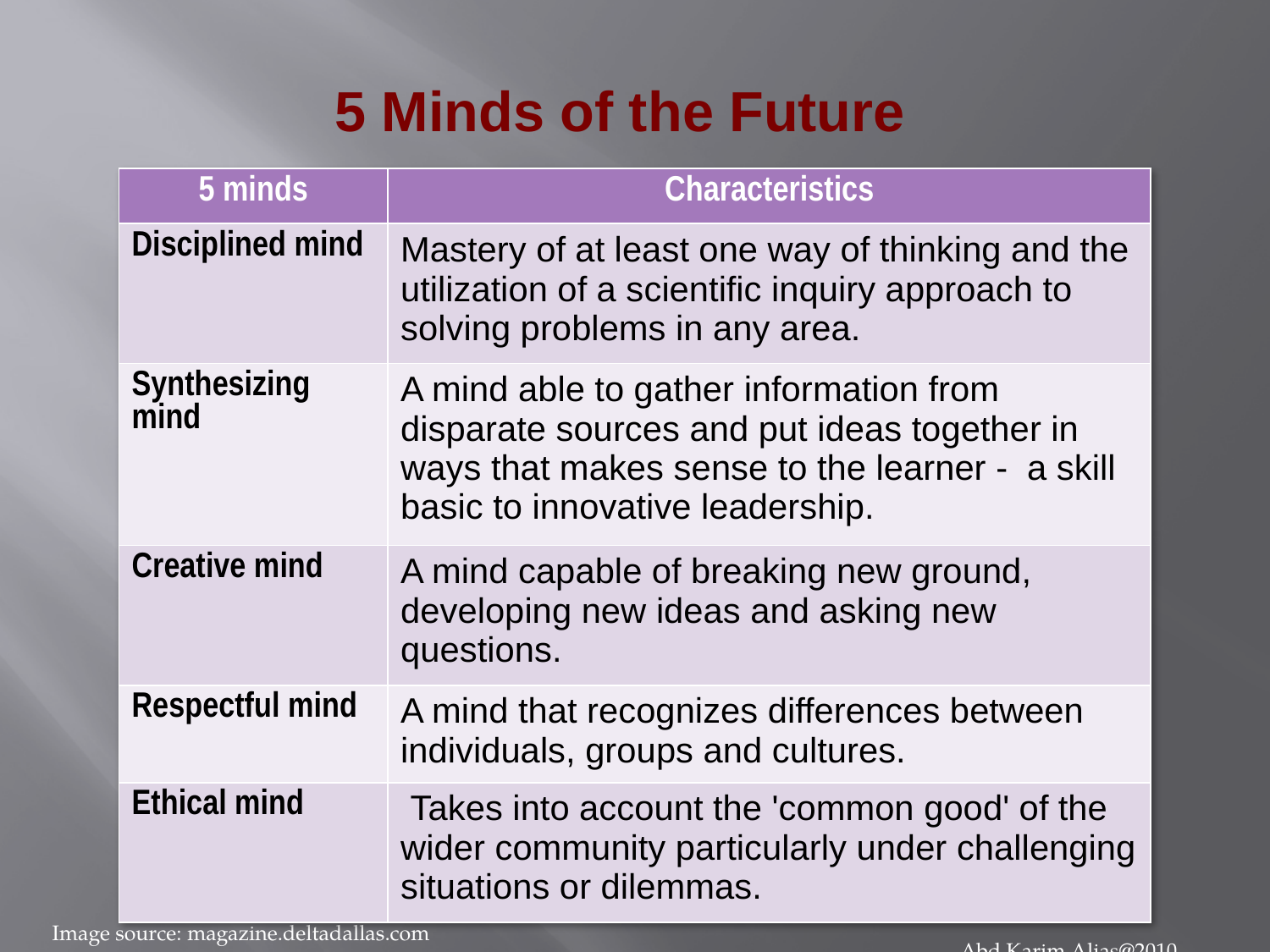

# 5 Minds of the Future
| 5 minds | Characteristics |
| --- | --- |
| Disciplined mind | Mastery of at least one way of thinking and the utilization of a scientific inquiry approach to solving problems in any area. |
| Synthesizing mind | A mind able to gather information from disparate sources and put ideas together in ways that makes sense to the learner -  a skill basic to innovative leadership. |
| Creative mind | A mind capable of breaking new ground, developing new ideas and asking new questions. |
| Respectful mind | A mind that recognizes differences between individuals, groups and cultures. |
| Ethical mind | Takes into account the 'common good' of the wider community particularly under challenging situations or dilemmas. |
Abd Karim Alias@2010
Image source: magazine.deltadallas.com